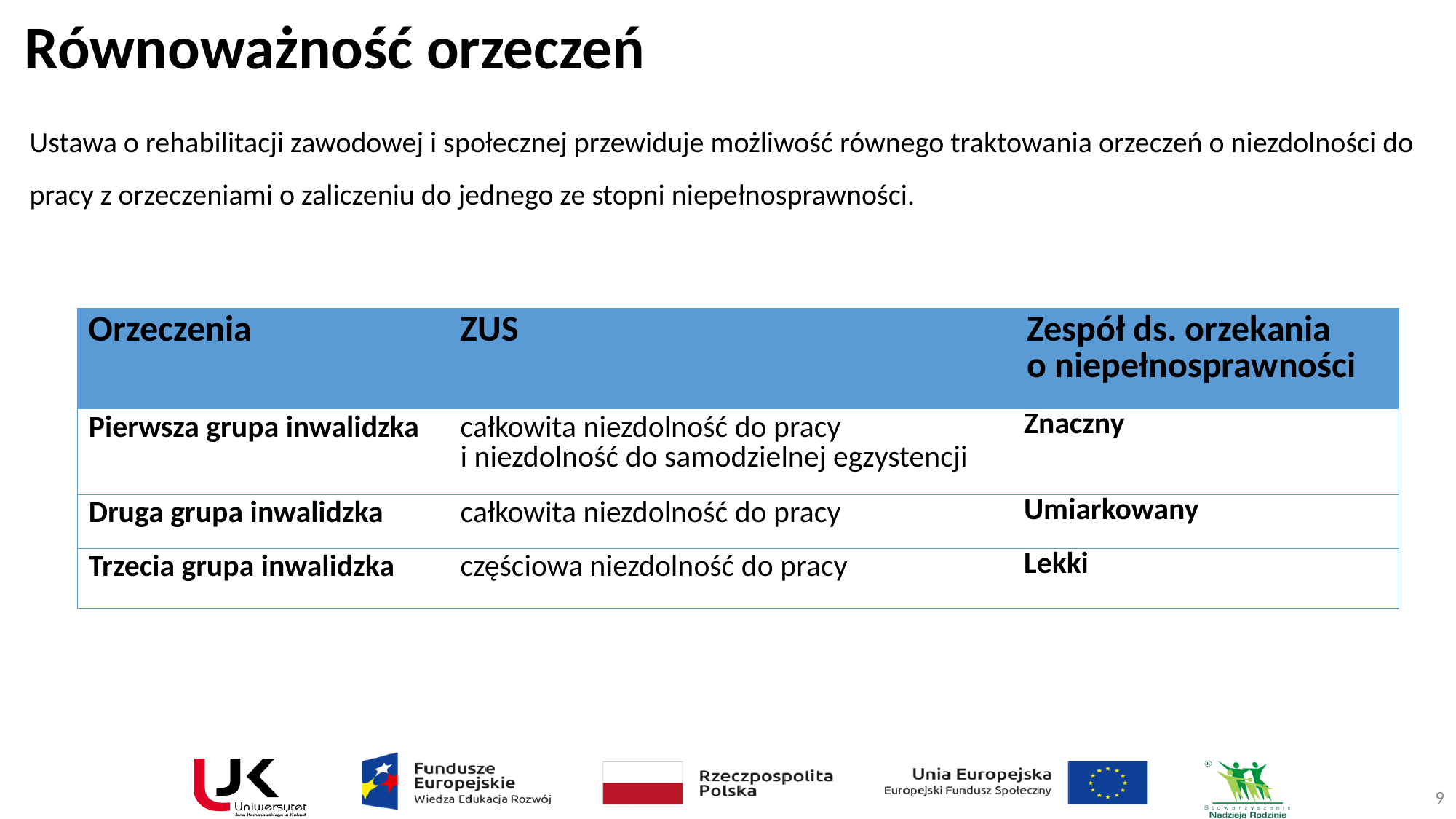

# Równoważność orzeczeń
Ustawa o rehabilitacji zawodowej i społecznej przewiduje możliwość równego traktowania orzeczeń o niezdolności do pracy z orzeczeniami o zaliczeniu do jednego ze stopni niepełnosprawności.
| Orzeczenia | ZUS | Zespół ds. orzekania o niepełnosprawności |
| --- | --- | --- |
| Pierwsza grupa inwalidzka | całkowita niezdolność do pracy i niezdolność do samodzielnej egzystencji | Znaczny |
| Druga grupa inwalidzka | całkowita niezdolność do pracy | Umiarkowany |
| Trzecia grupa inwalidzka | częściowa niezdolność do pracy | Lekki |
9